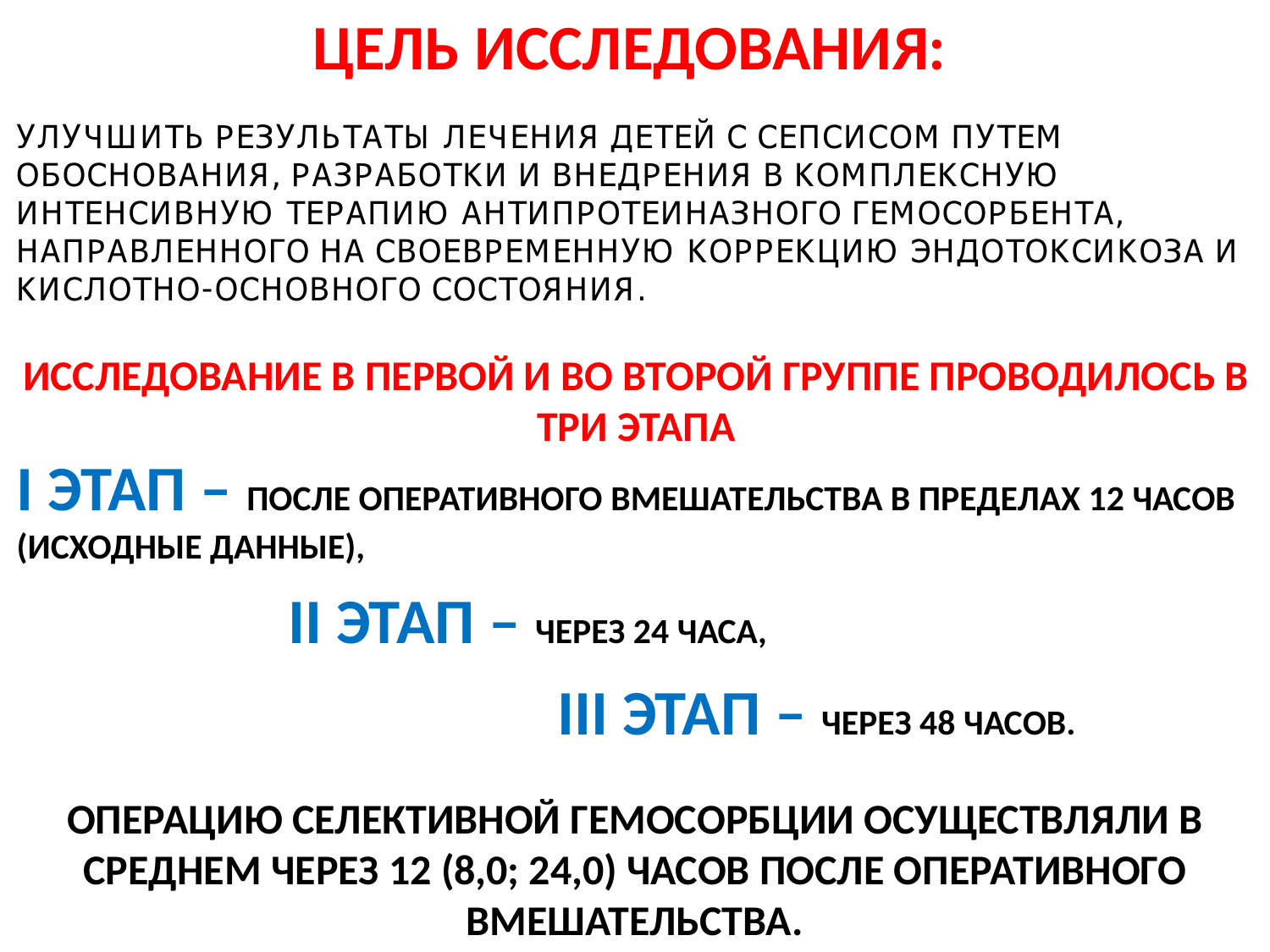

ЦЕЛЬ ИССЛЕДОВАНИЯ:
УЛУЧШИТЬ РЕЗУЛЬТАТЫ ЛЕЧЕНИЯ ДЕТЕЙ С СЕПСИСОМ ПУТЕМ ОБОСНОВАНИЯ, РАЗРАБОТКИ И ВНЕДРЕНИЯ В КОМПЛЕКСНУЮ ИНТЕНСИВНУЮ ТЕРАПИЮ АНТИПРОТЕИНАЗНОГО ГЕМОСОРБЕНТА, НАПРАВЛЕННОГО НА СВОЕВРЕМЕННУЮ КОРРЕКЦИЮ ЭНДОТОКСИКОЗА И КИСЛОТНО-ОСНОВНОГО СОСТОЯНИЯ.
ИССЛЕДОВАНИЕ В ПЕРВОЙ И ВО ВТОРОЙ ГРУППЕ ПРОВОДИЛОСЬ В ТРИ ЭТАПА
I ЭТАП – ПОСЛЕ ОПЕРАТИВНОГО ВМЕШАТЕЛЬСТВА В ПРЕДЕЛАХ 12 ЧАСОВ (ИСХОДНЫЕ ДАННЫЕ),
II ЭТАП – ЧЕРЕЗ 24 ЧАСА,
III ЭТАП – ЧЕРЕЗ 48 ЧАСОВ.
ОПЕРАЦИЮ СЕЛЕКТИВНОЙ ГЕМОСОРБЦИИ ОСУЩЕСТВЛЯЛИ В СРЕДНЕМ ЧЕРЕЗ 12 (8,0; 24,0) ЧАСОВ ПОСЛЕ ОПЕРАТИВНОГО ВМЕШАТЕЛЬСТВА.